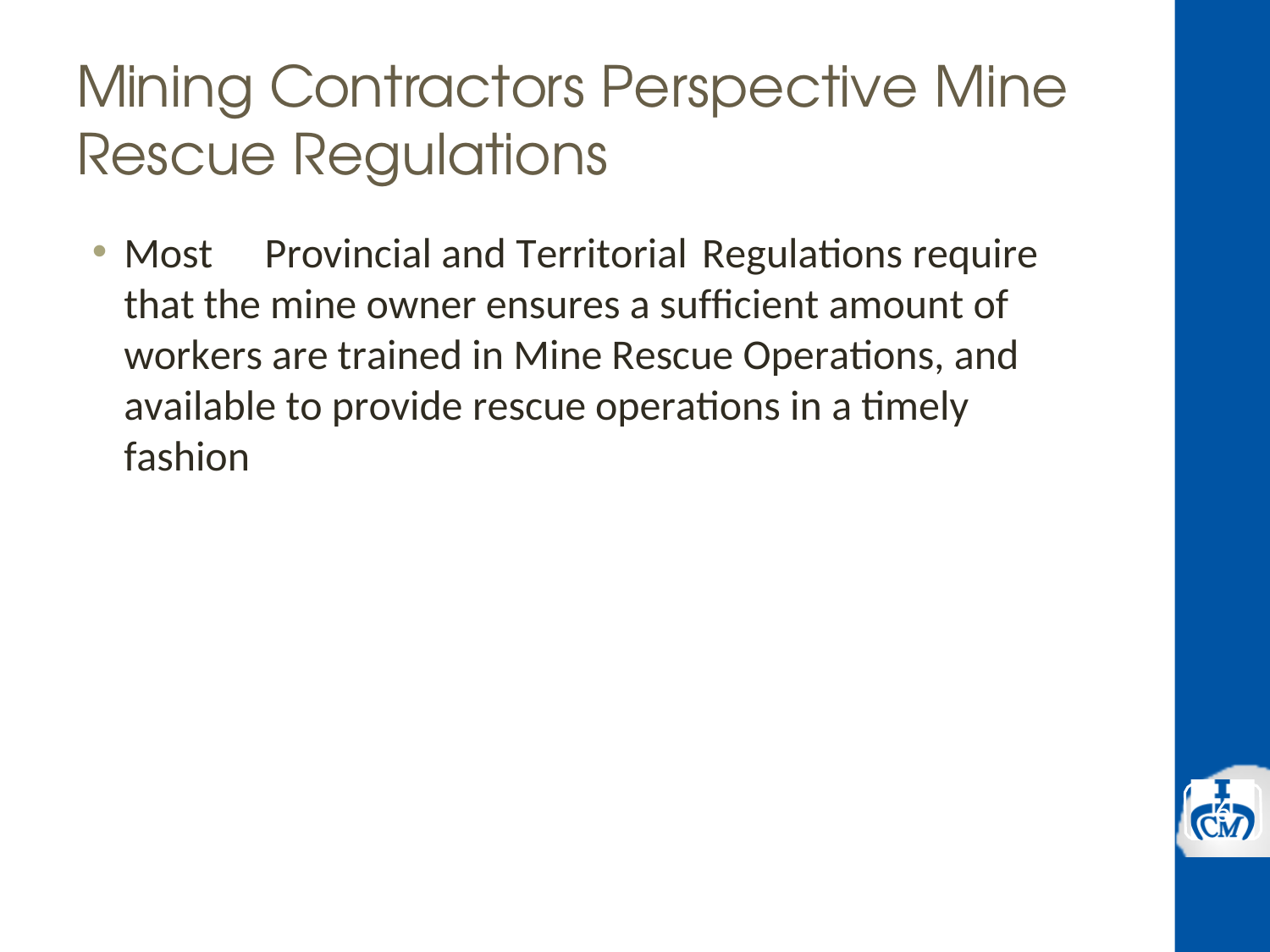

# Mining Contractors Perspective Mine Rescue Regulations
Most	Provincial and Territorial	Regulations require	that the mine owner ensures a sufficient amount of workers are trained in Mine Rescue Operations, and available to provide rescue operations in a timely fashion

6